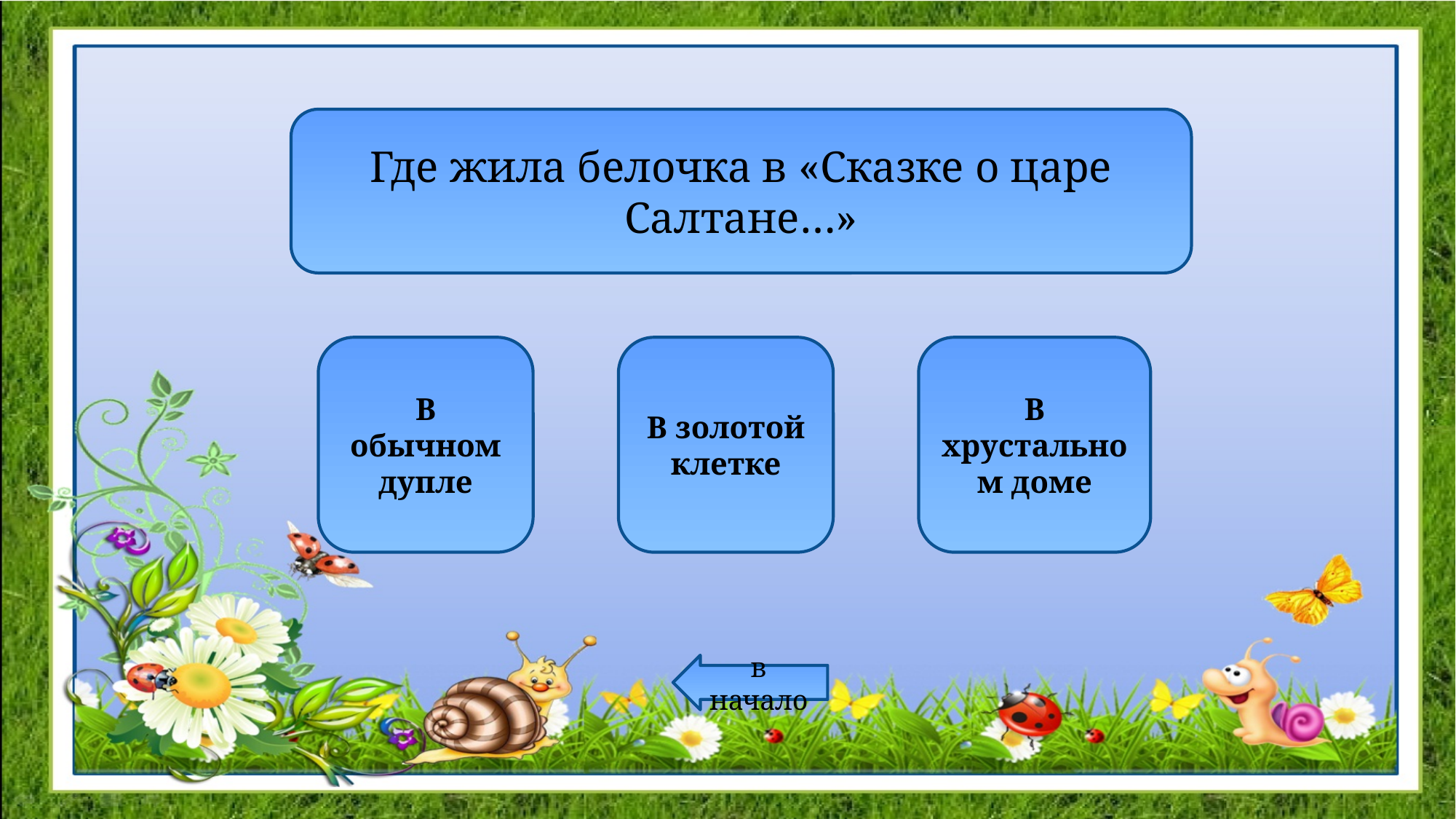

Где жила белочка в «Сказке о царе Салтане…»
В обычном дупле
В золотой клетке
В хрустальном доме
в начало